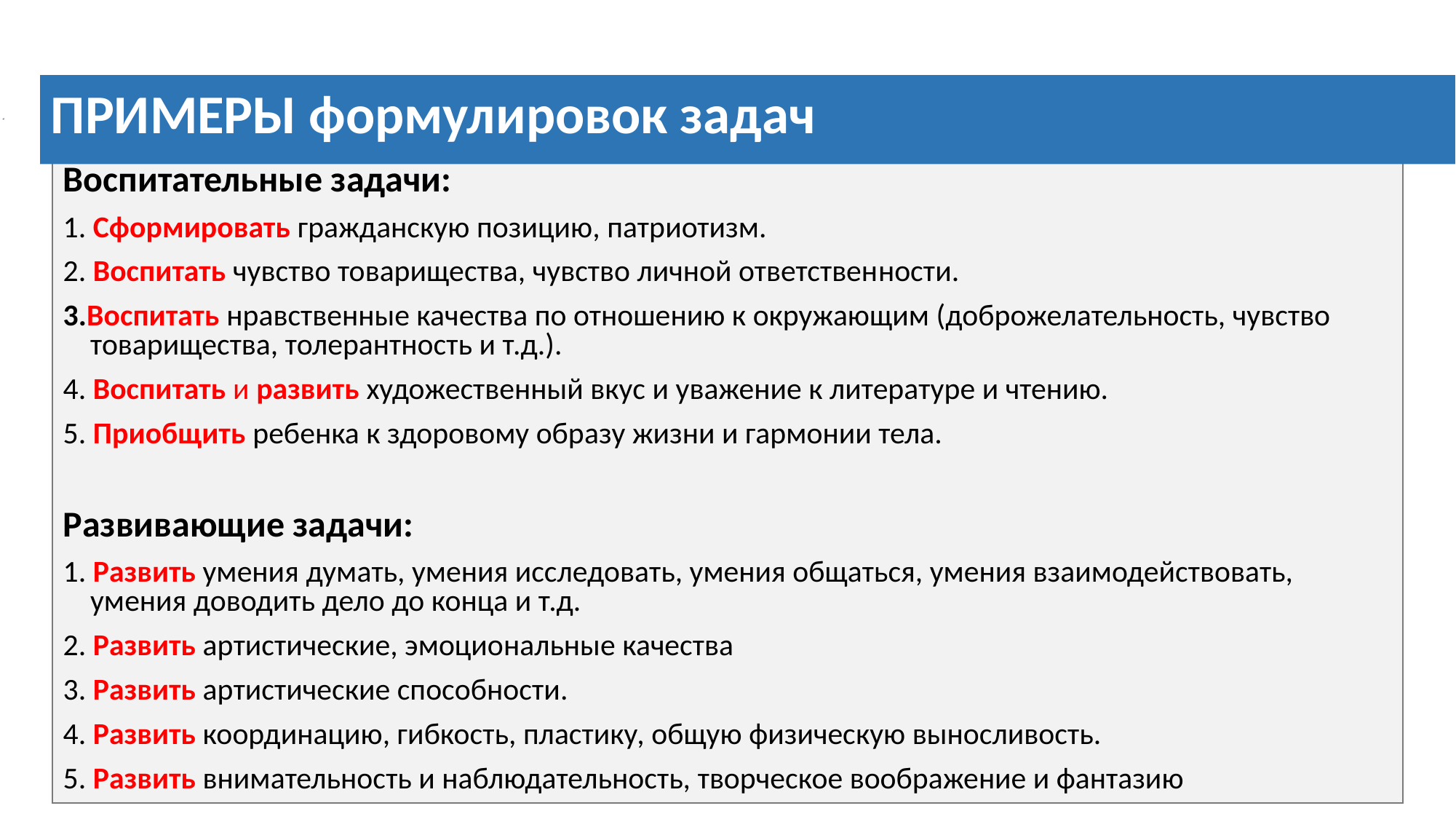

ПРИМЕРЫ формулировок задач

Воспитательные задачи:
1. Сформировать гражданскую позицию, патриотизм.
2. Воспитать чувство товарищества, чувство личной ответствен­ности.
3.Воспитать нравственные качества по отношению к окружающим (доброжелательность, чувство товарищества, толерантность и т.д.).
4. Воспитать и развить художественный вкус и уважение к литературе и чтению.
5. Приобщить ребенка к здоровому образу жизни и гармонии тела.

Развивающие задачи:
1. Развить умения думать, умения исследовать, умения общаться, умения взаимодействовать, умения доводить дело до конца и т.д.
2. Развить артистические, эмоциональные качества
3. Развить артистические способности.
4. Развить координацию, гибкость, пластику, общую физическую выносливость.
5. Развить внимательность и наблюдательность, творческое воображение и фантазию